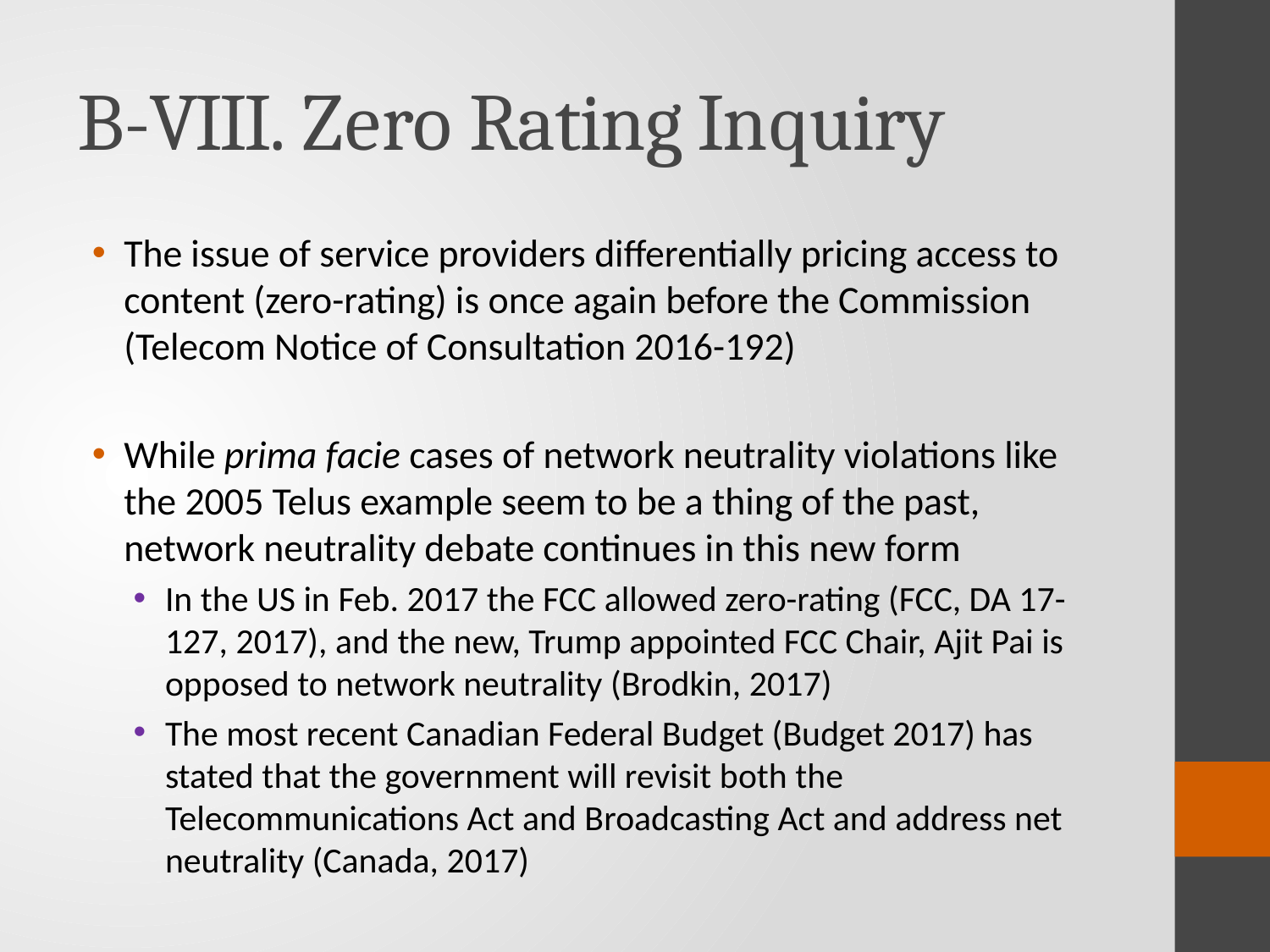

# B-VIII. Zero Rating Inquiry
The issue of service providers differentially pricing access to content (zero-rating) is once again before the Commission (Telecom Notice of Consultation 2016-192)

While prima facie cases of network neutrality violations like the 2005 Telus example seem to be a thing of the past, network neutrality debate continues in this new form
In the US in Feb. 2017 the FCC allowed zero-rating (FCC, DA 17-127, 2017), and the new, Trump appointed FCC Chair, Ajit Pai is opposed to network neutrality (Brodkin, 2017)
The most recent Canadian Federal Budget (Budget 2017) has stated that the government will revisit both the Telecommunications Act and Broadcasting Act and address net neutrality (Canada, 2017)